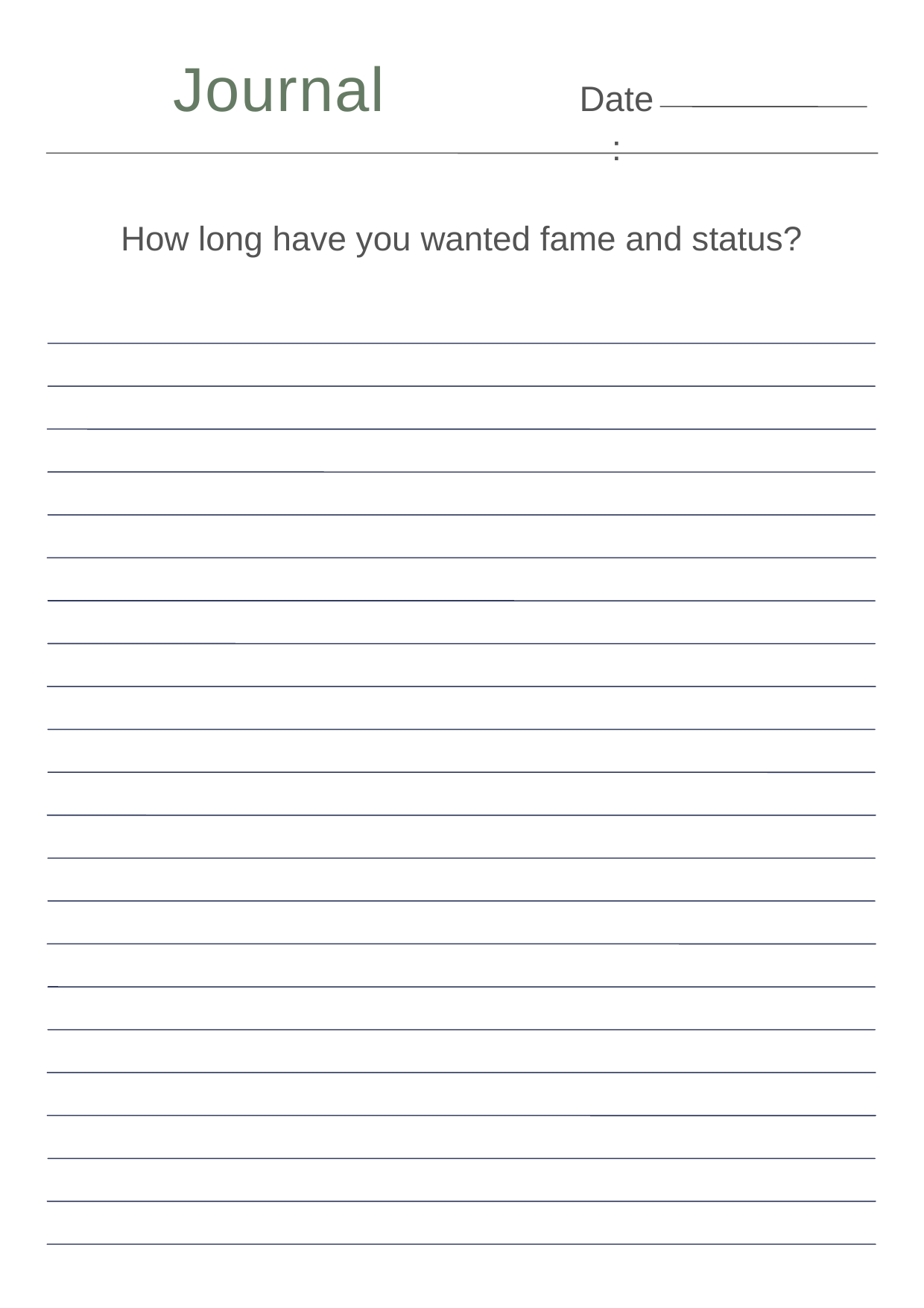

Journal
Date:

How long have you wanted fame and status?